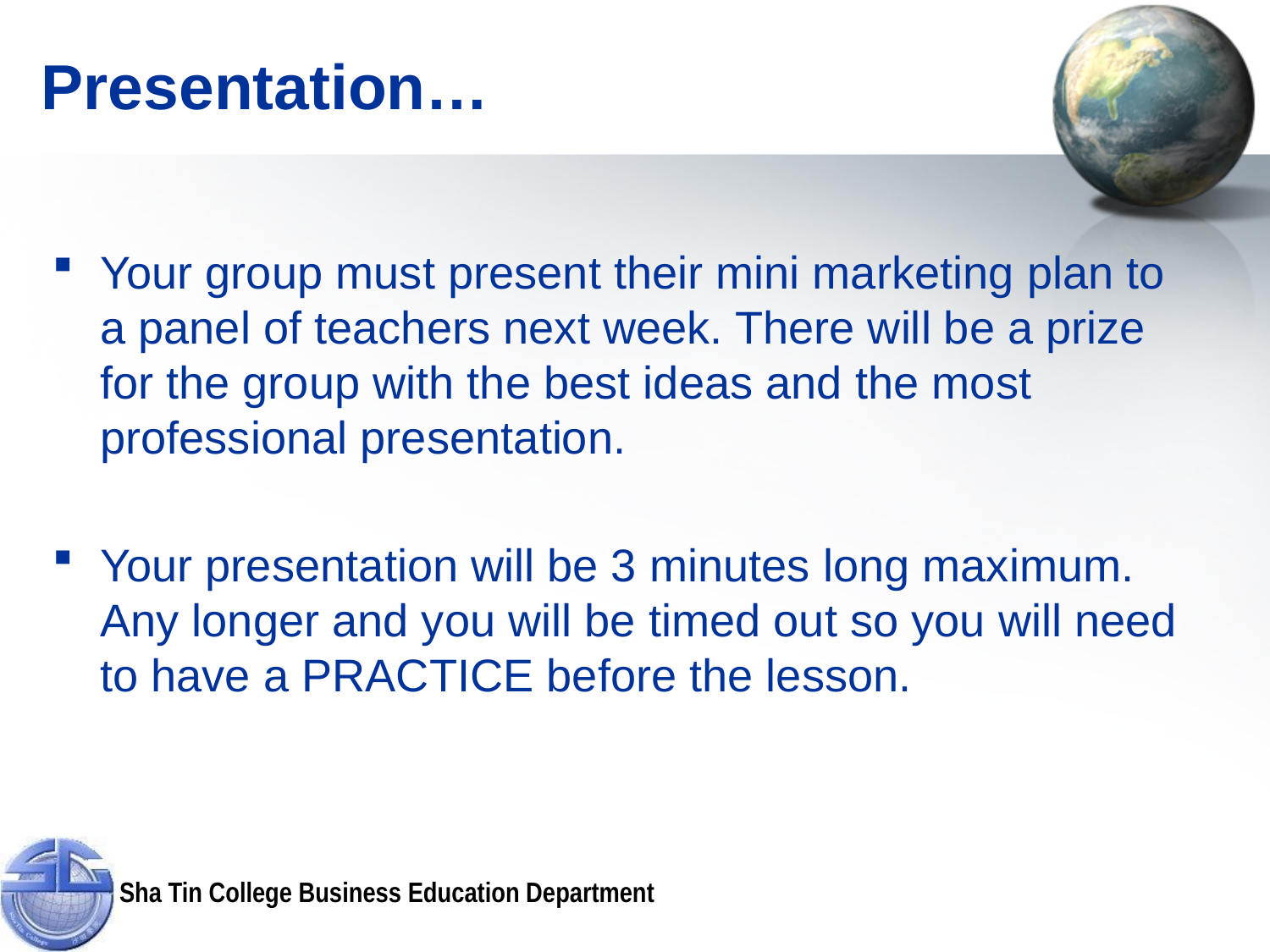

# Presentation…
Your group must present their mini marketing plan to a panel of teachers next week. There will be a prize for the group with the best ideas and the most professional presentation.

Your presentation will be 3 minutes long maximum. Any longer and you will be timed out so you will need to have a PRACTICE before the lesson.